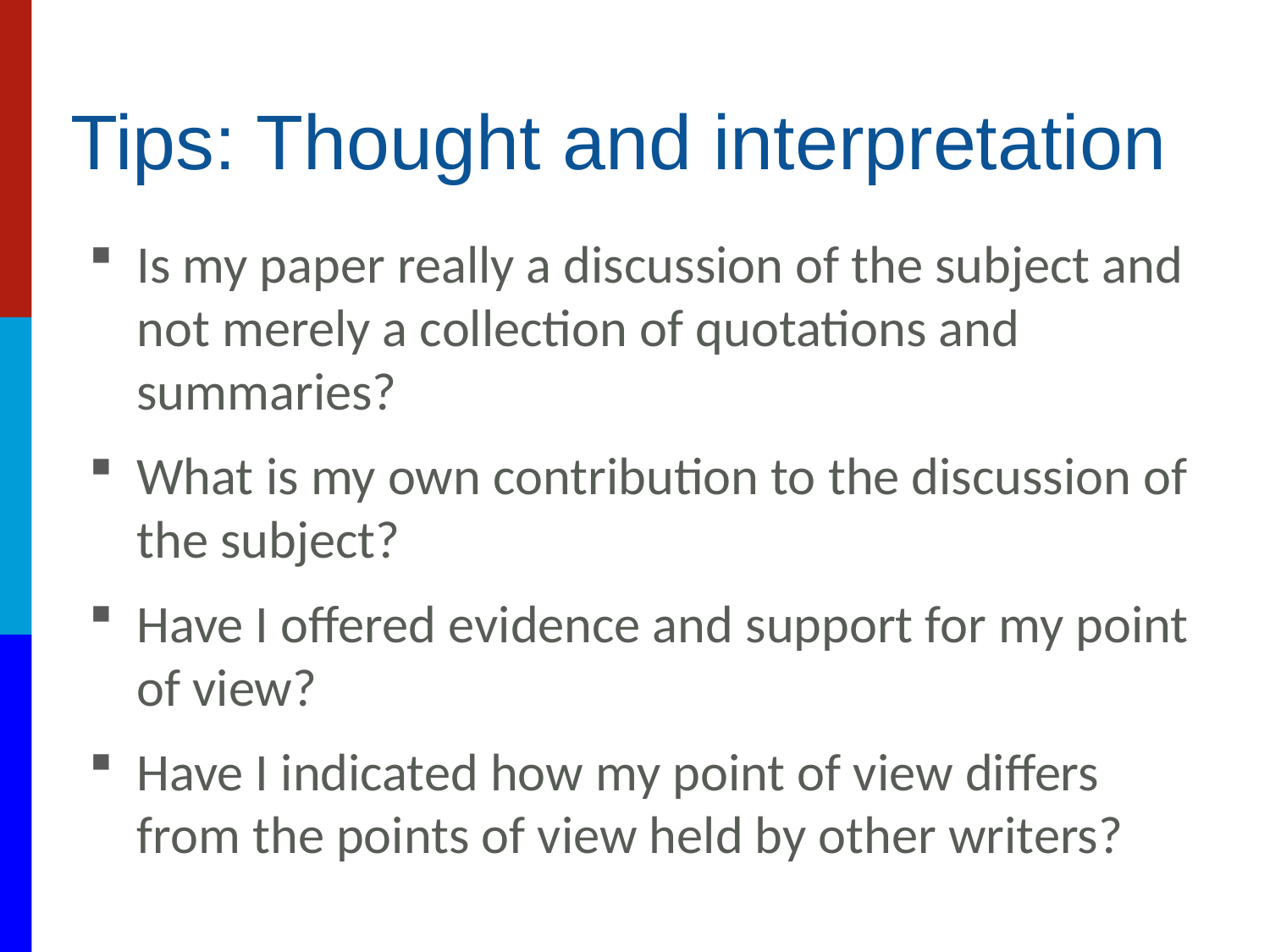

# Tips: Thought and interpretation
Is my paper really a discussion of the subject and not merely a collection of quotations and summaries?
What is my own contribution to the discussion of the subject?
Have I offered evidence and support for my point of view?
Have I indicated how my point of view differs from the points of view held by other writers?